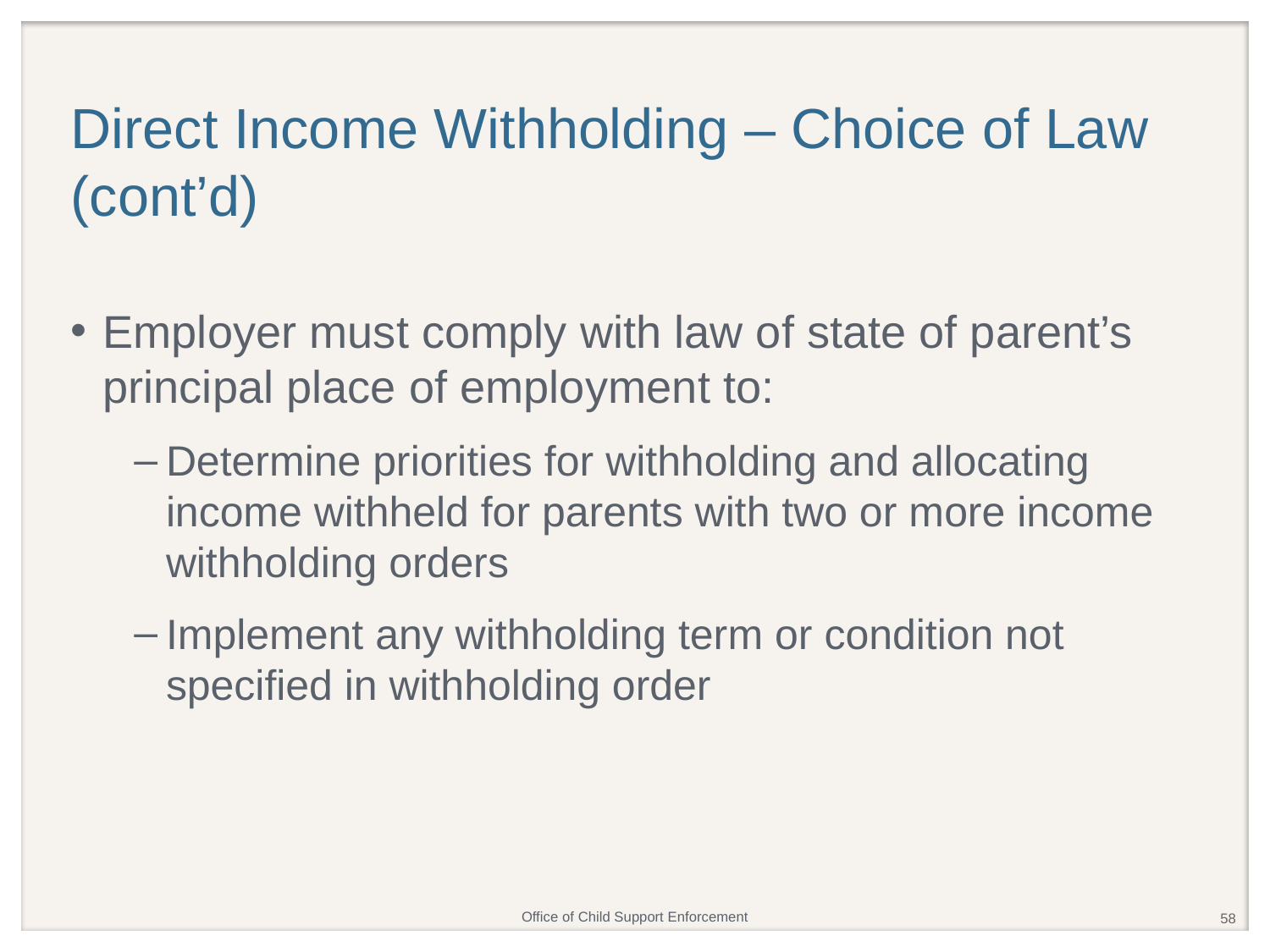

# Direct Income Withholding – Choice of Law (cont’d)
Employer must comply with law of state of parent’s principal place of employment to:
Determine priorities for withholding and allocating income withheld for parents with two or more income withholding orders
Implement any withholding term or condition not specified in withholding order

58